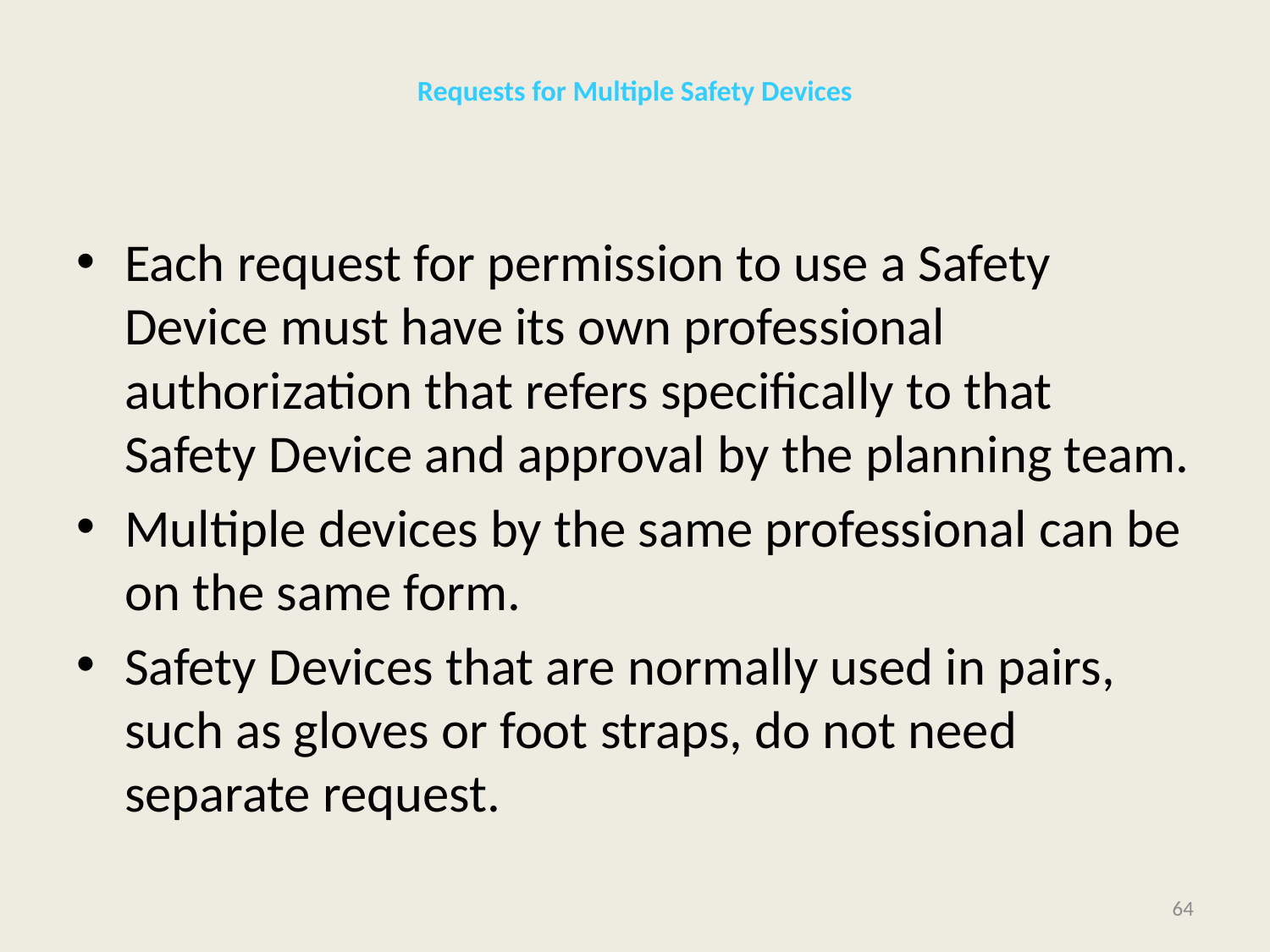

# Requests for Multiple Safety Devices
Each request for permission to use a Safety Device must have its own professional authorization that refers specifically to that Safety Device and approval by the planning team.
Multiple devices by the same professional can be on the same form.
Safety Devices that are normally used in pairs, such as gloves or foot straps, do not need separate request.
64